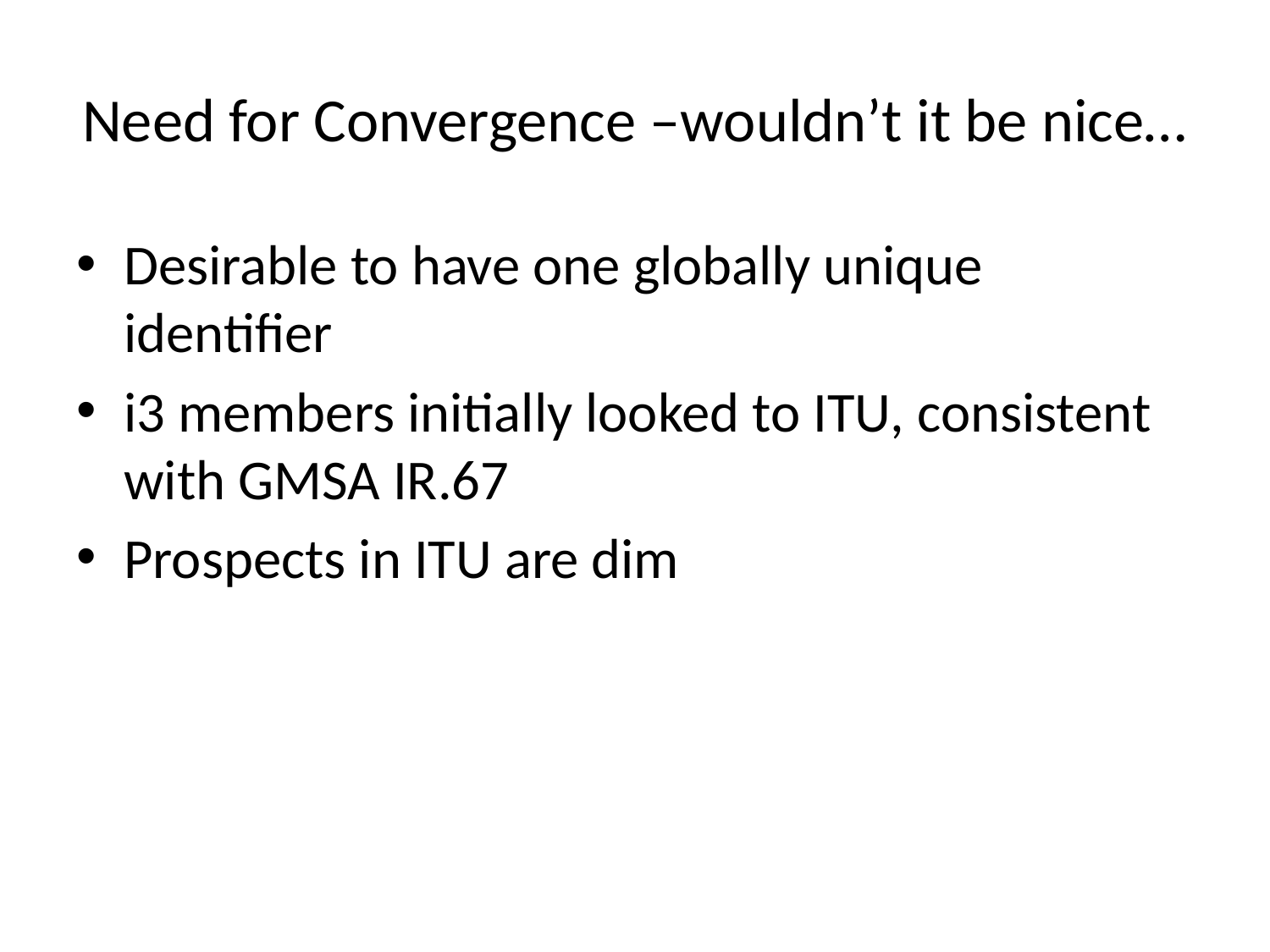

# Need for Convergence –wouldn’t it be nice…
Desirable to have one globally unique identifier
i3 members initially looked to ITU, consistent with GMSA IR.67
Prospects in ITU are dim